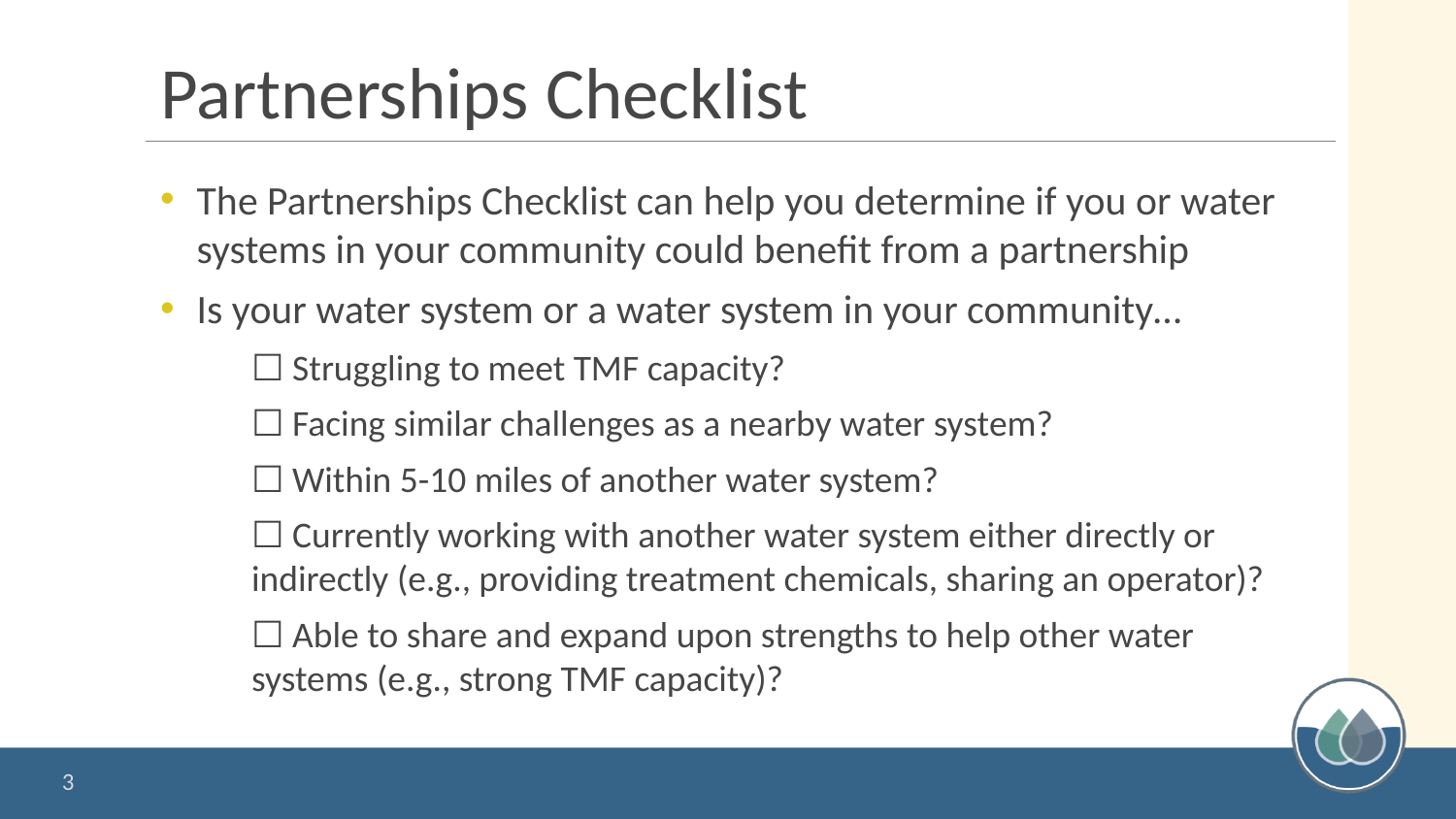

# Partnerships Checklist
The Partnerships Checklist can help you determine if you or water systems in your community could benefit from a partnership
Is your water system or a water system in your community…
☐ Struggling to meet TMF capacity?
☐ Facing similar challenges as a nearby water system?
☐ Within 5-10 miles of another water system?
☐ Currently working with another water system either directly or indirectly (e.g., providing treatment chemicals, sharing an operator)?
☐ Able to share and expand upon strengths to help other water systems (e.g., strong TMF capacity)?
3